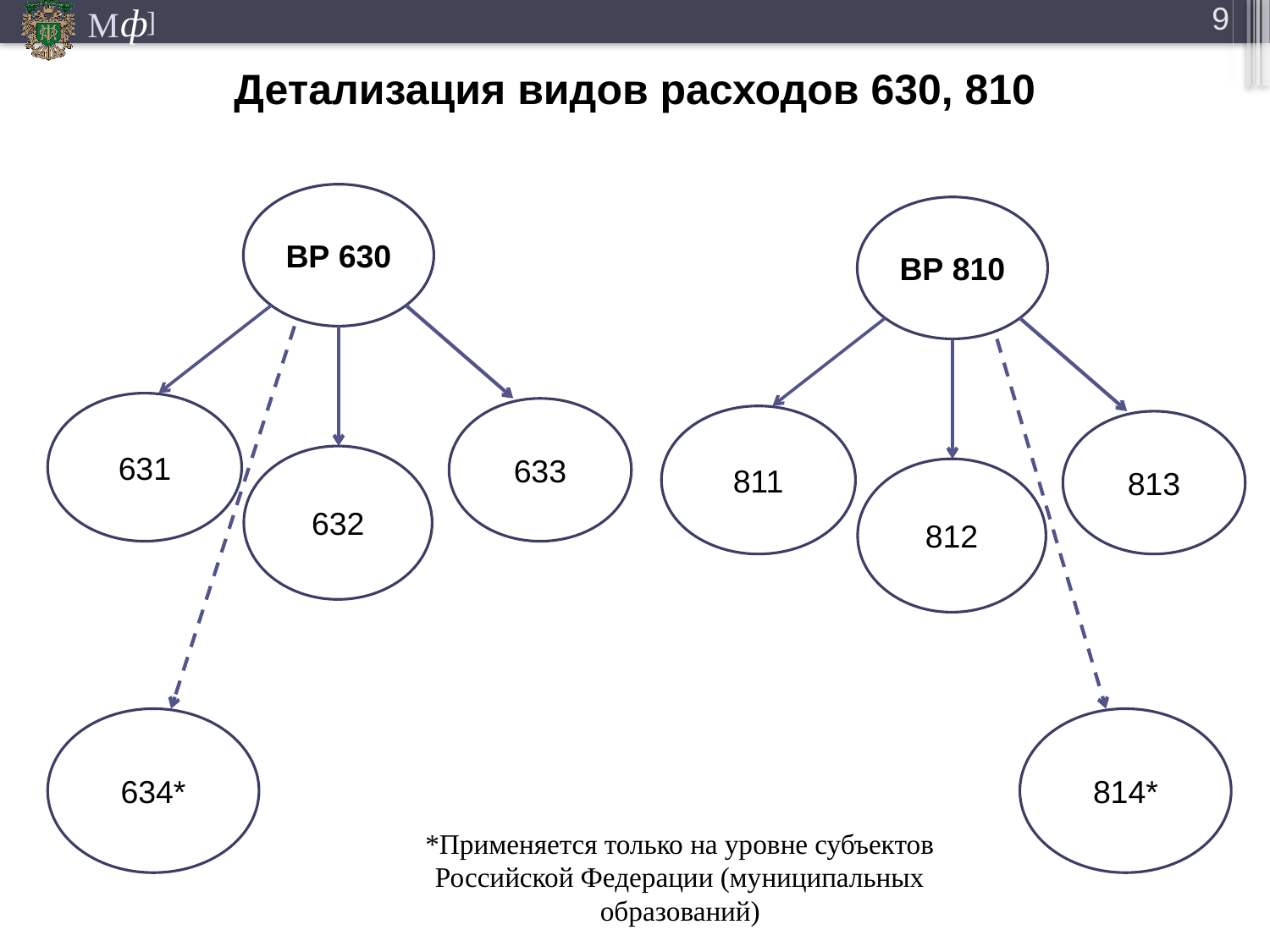

9
# Детализация видов расходов 630, 810
ВР 630
631
633
632
634*
ВР 810
811
813
812
814*
*Применяется только на уровне субъектов Российской Федерации (муниципальных образований)